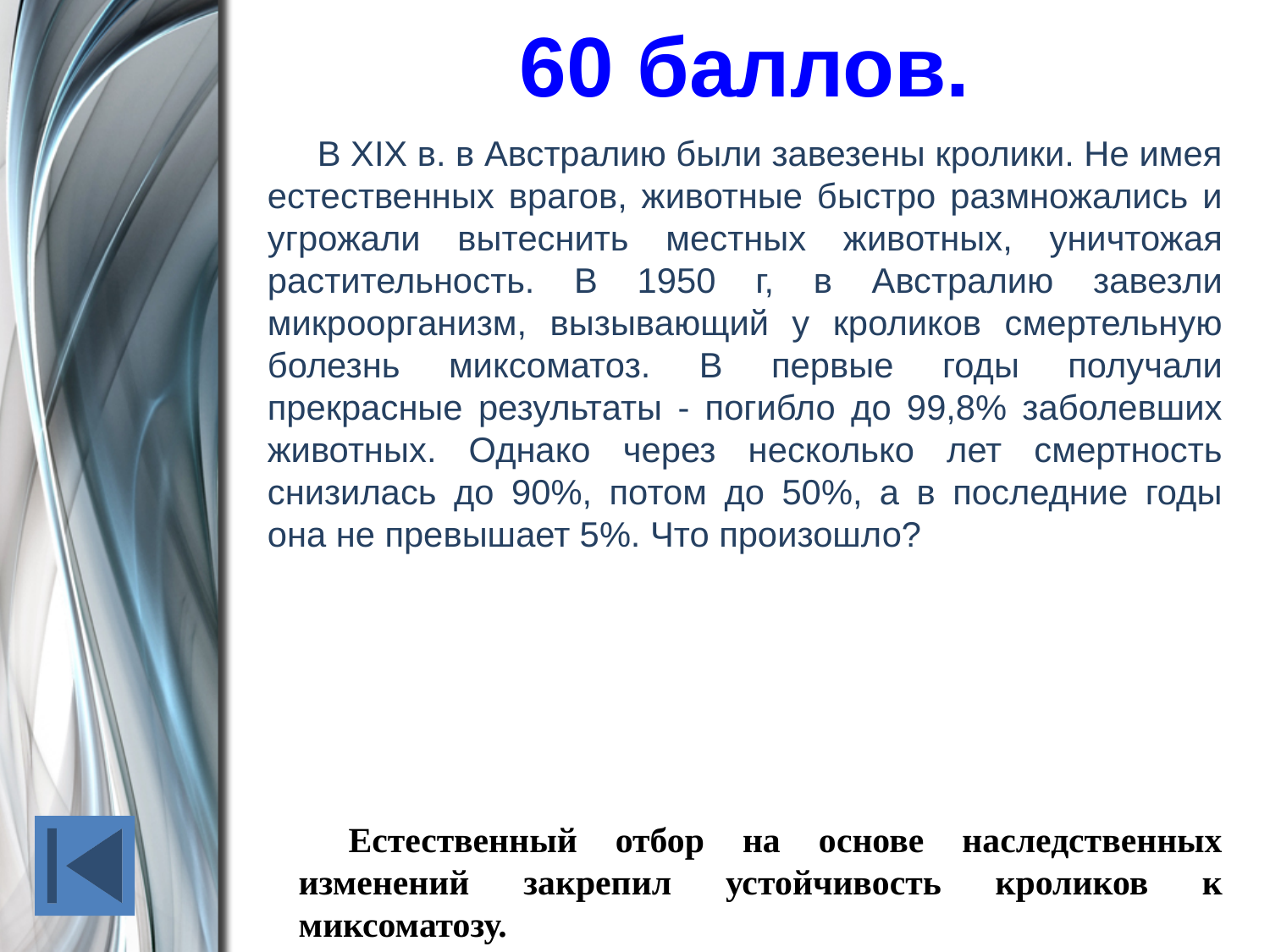

60 баллов.
В XIX в. в Австралию были завезены кролики. Не имея естественных врагов, животные быстро размножались и угрожали вытеснить местных животных, уничтожая растительность. В 1950 г, в Австралию завезли микроорганизм, вызывающий у кроликов смертельную болезнь миксоматоз. В первые годы получали прекрасные результаты - погибло до 99,8% заболевших животных. Однако через несколько лет смертность снизилась до 90%, потом до 50%, а в последние годы она не превышает 5%. Что произошло?

Естественный отбор на основе наследственных изменений закрепил устойчивость кроликов к миксоматозу.